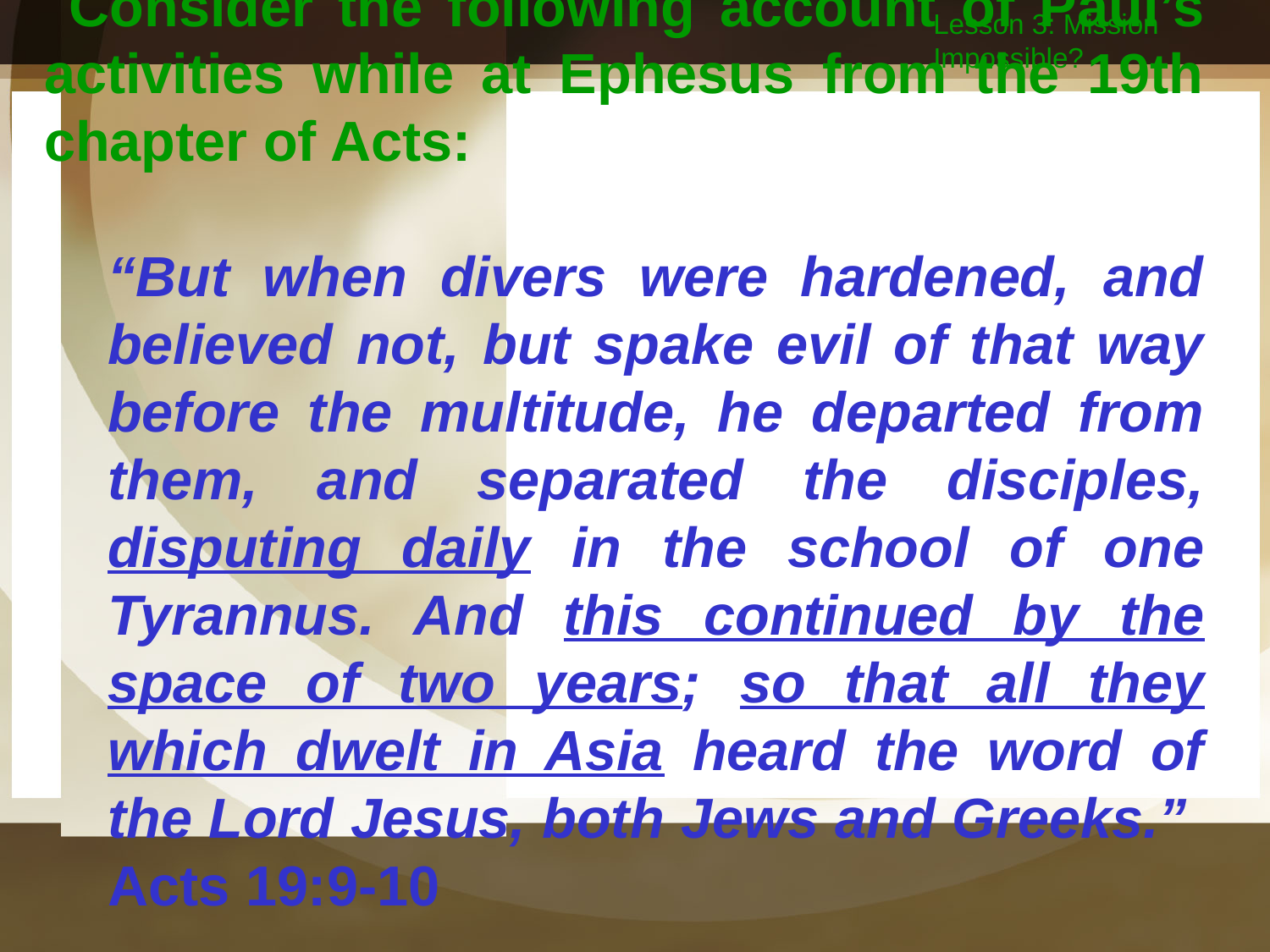

Lesson 3: Mission Impossible?
 Consider the following account of Paul’s activities while at Ephesus from the 19th chapter of Acts:

“But when divers were hardened, and believed not, but spake evil of that way before the multitude, he departed from them, and separated the disciples, disputing daily in the school of one Tyrannus. And this continued by the space of two years; so that all they which dwelt in Asia heard the word of the Lord Jesus, both Jews and Greeks.”  Acts 19:9-10